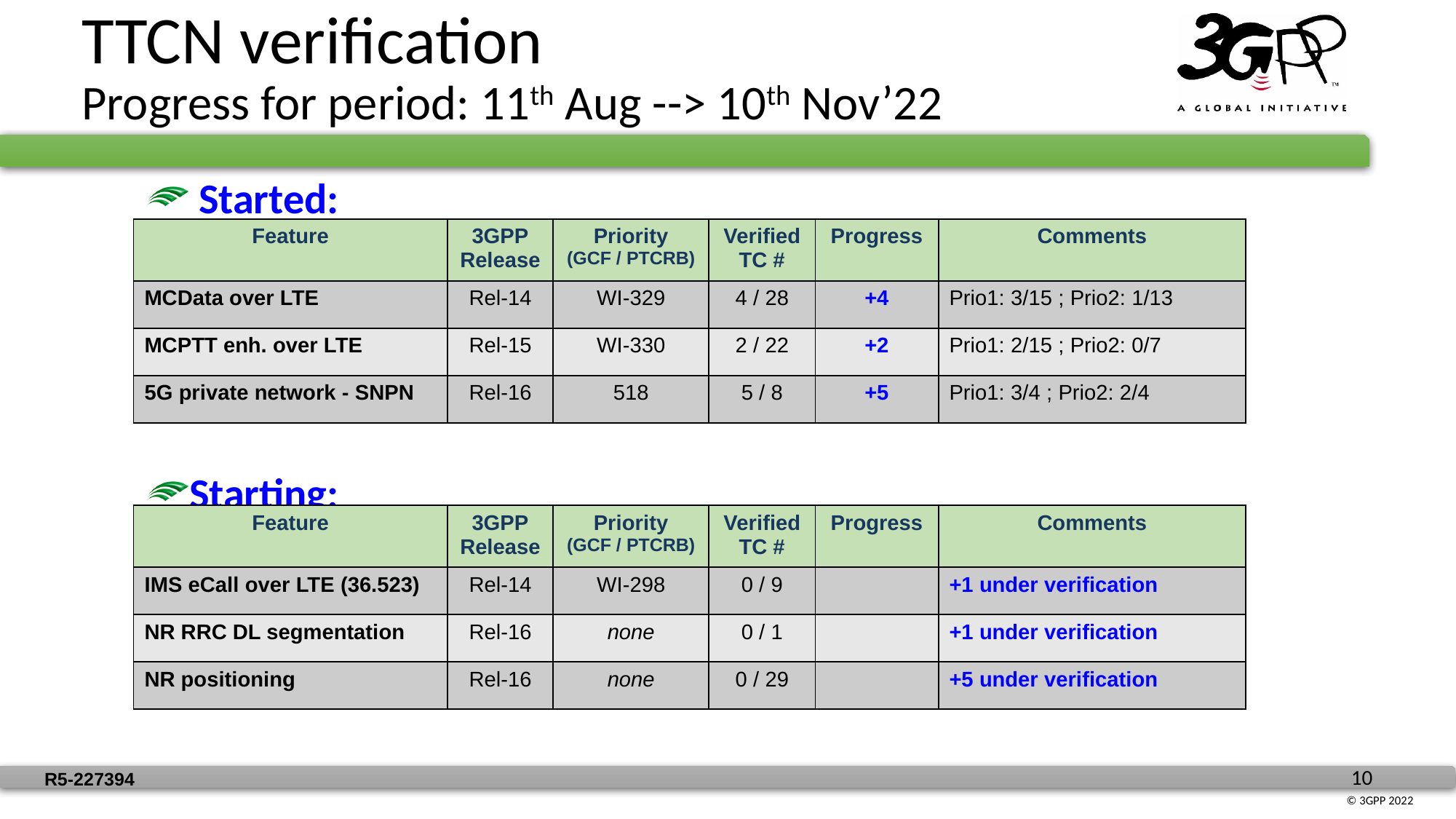

# TTCN verification Progress for period: 11th Aug --> 10th Nov’22
 Started:

Starting:

| Feature | 3GPP Release | Priority (GCF / PTCRB) | Verified TC # | Progress | Comments |
| --- | --- | --- | --- | --- | --- |
| MCData over LTE | Rel-14 | WI-329 | 4 / 28 | +4 | Prio1: 3/15 ; Prio2: 1/13 |
| MCPTT enh. over LTE | Rel-15 | WI-330 | 2 / 22 | +2 | Prio1: 2/15 ; Prio2: 0/7 |
| 5G private network - SNPN | Rel-16 | 518 | 5 / 8 | +5 | Prio1: 3/4 ; Prio2: 2/4 |
| Feature | 3GPP Release | Priority (GCF / PTCRB) | Verified TC # | Progress | Comments |
| --- | --- | --- | --- | --- | --- |
| IMS eCall over LTE (36.523) | Rel-14 | WI-298 | 0 / 9 |  | +1 under verification |
| NR RRC DL segmentation | Rel-16 | none | 0 / 1 |  | +1 under verification |
| NR positioning | Rel-16 | none | 0 / 29 |  | +5 under verification |